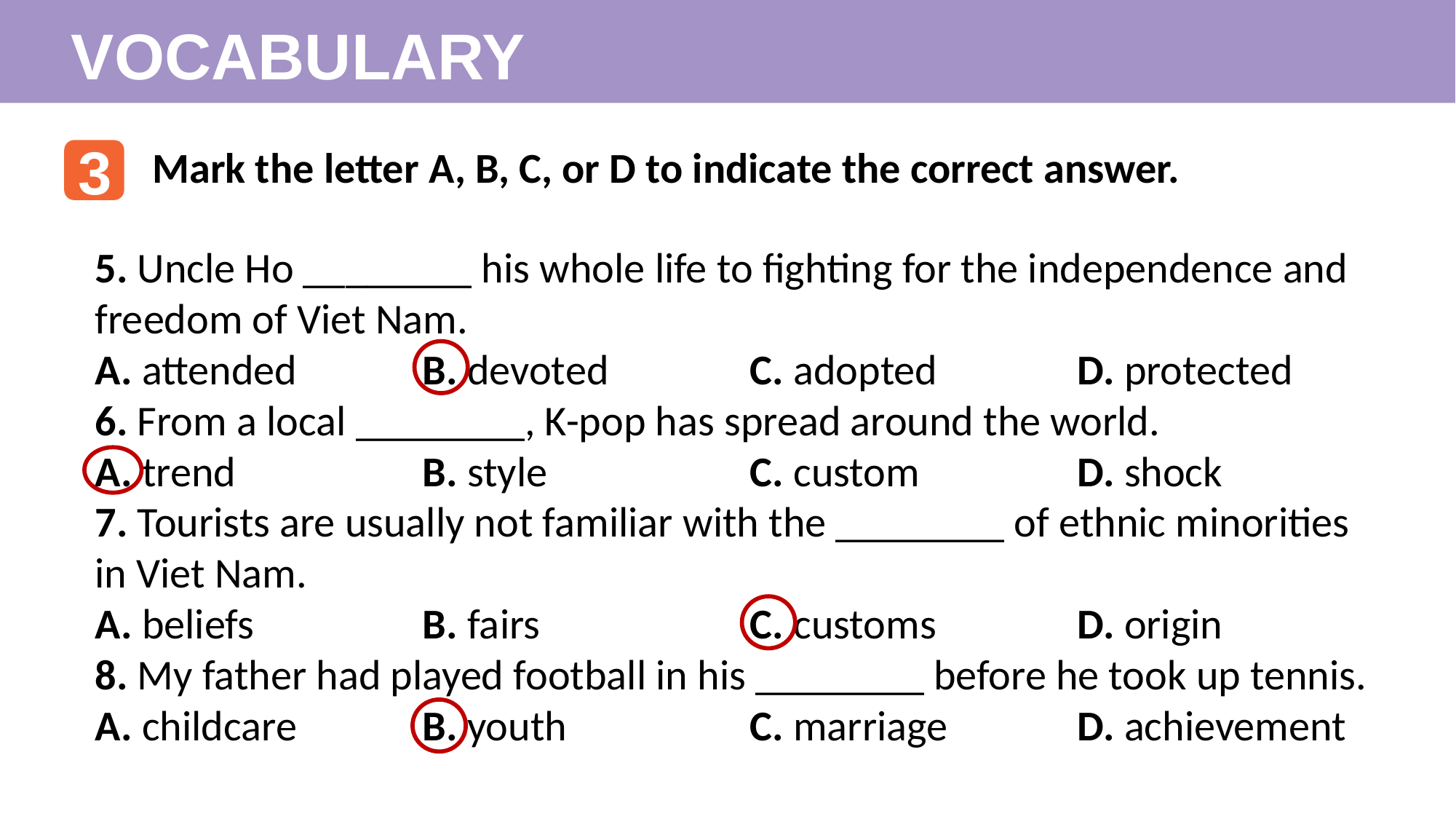

VOCABULARY
3
Mark the letter A, B, C, or D to indicate the correct answer.

5. Uncle Ho ________ his whole life to fighting for the independence and freedom of Viet Nam.
A. attended 		B. devoted 		C. adopted 		D. protected
6. From a local ________, K-pop has spread around the world.
A. trend 		B. style 		C. custom 		D. shock
7. Tourists are usually not familiar with the ________ of ethnic minorities in Viet Nam.
A. beliefs 		B. fairs 		C. customs 		D. origin
8. My father had played football in his ________ before he took up tennis.
A. childcare 		B. youth 		C. marriage 		D. achievement